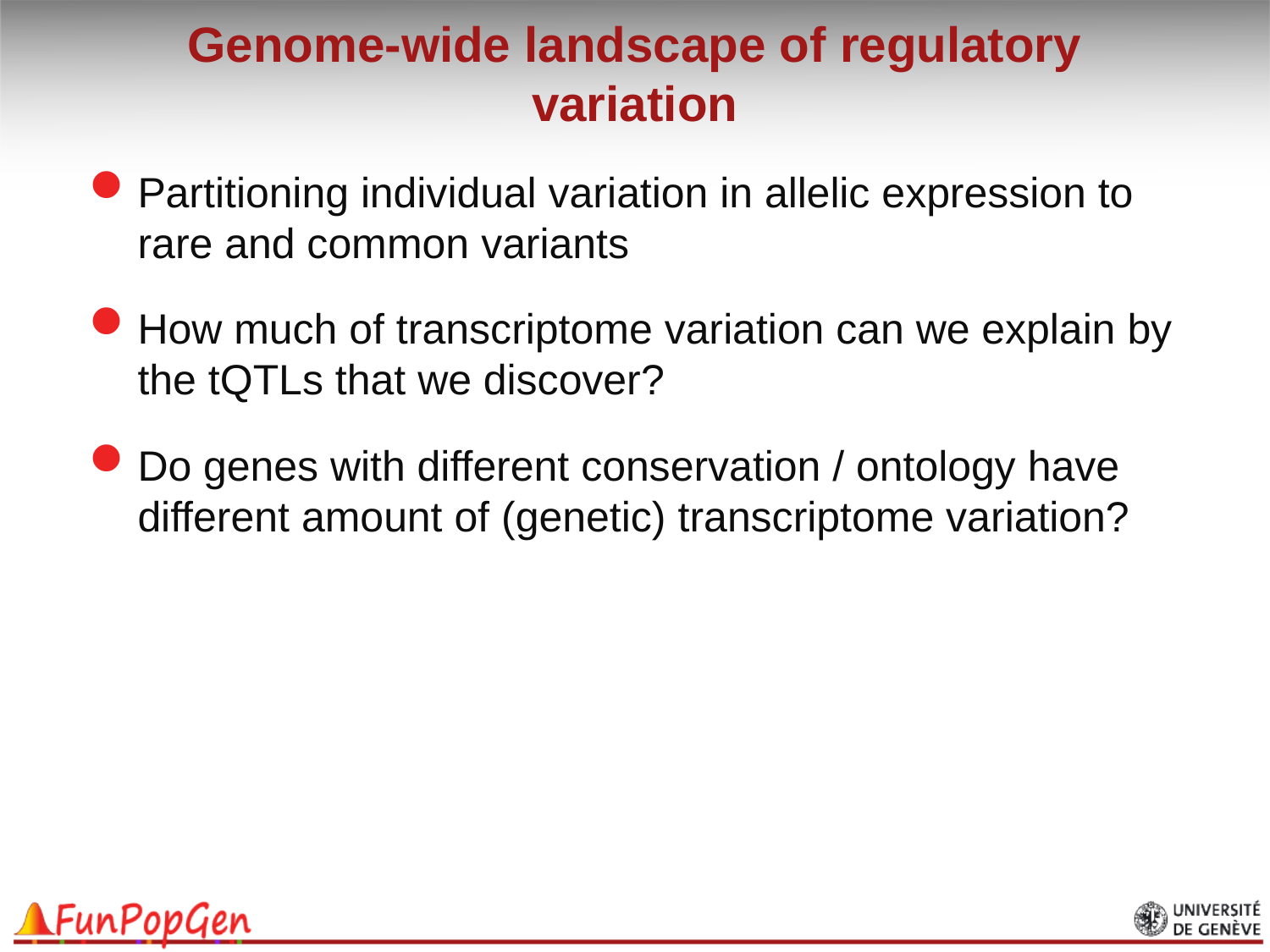

# Genome-wide landscape of regulatory variation
Partitioning individual variation in allelic expression to rare and common variants
How much of transcriptome variation can we explain by the tQTLs that we discover?
Do genes with different conservation / ontology have different amount of (genetic) transcriptome variation?